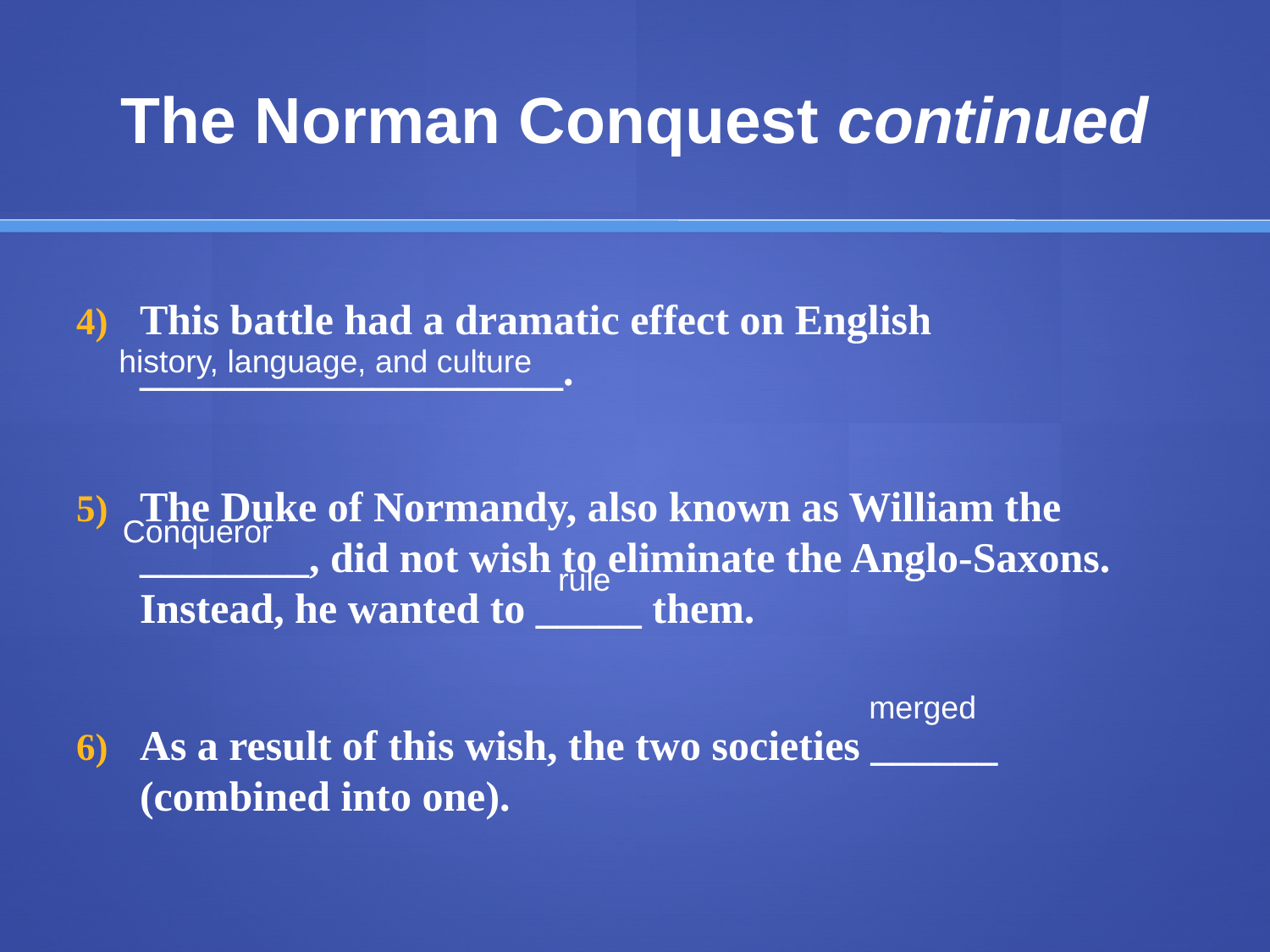

# The Norman Conquest continued
This battle had a dramatic effect on English ____________________.

The Duke of Normandy, also known as William the ________, did not wish to eliminate the Anglo-Saxons.  Instead, he wanted to _____ them.

As a result of this wish, the two societies ______ (combined into one).

history, language, and culture
Conqueror
rule
merged